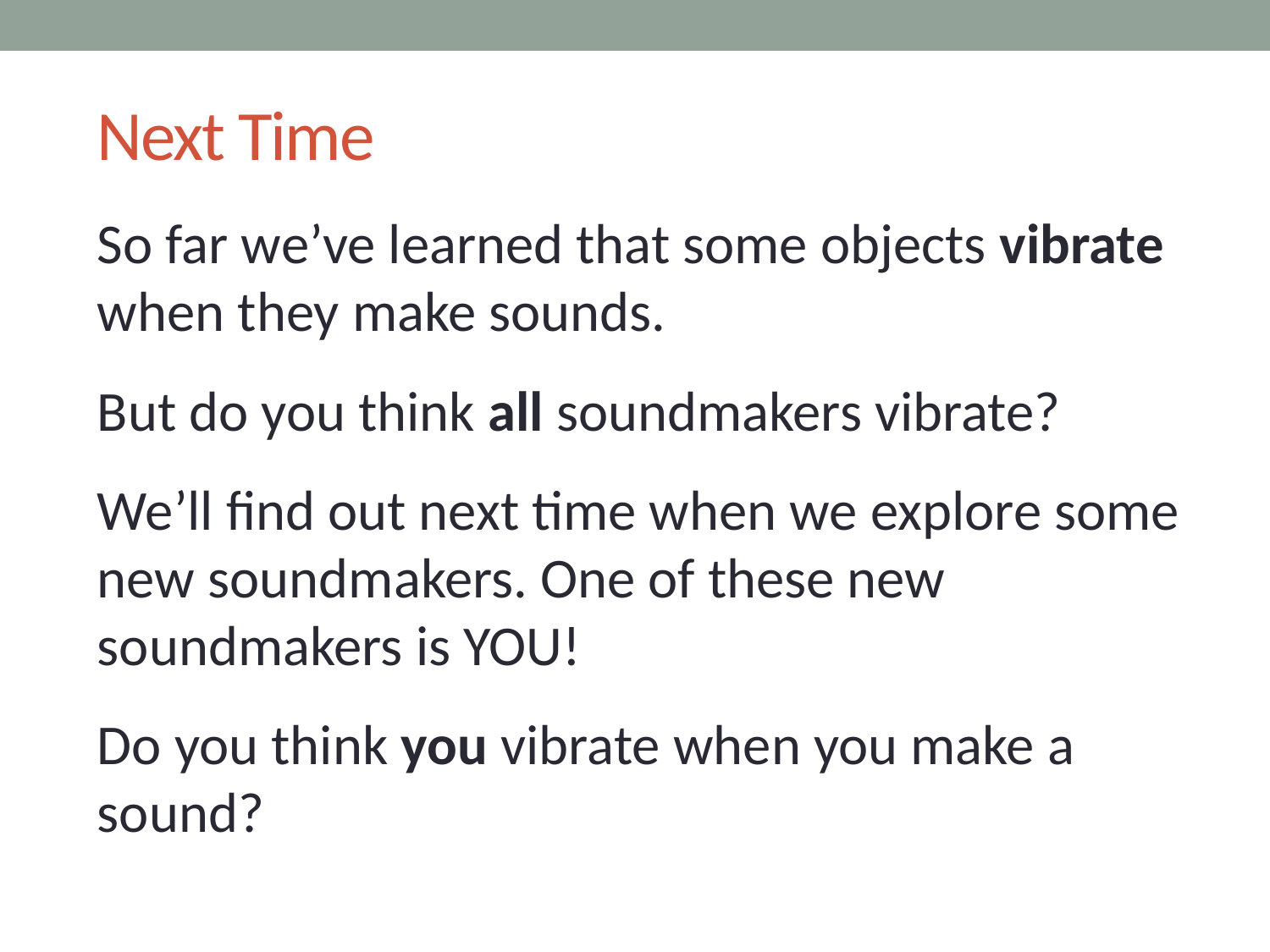

# Next Time
So far we’ve learned that some objects vibrate when they make sounds.
But do you think all soundmakers vibrate?
We’ll find out next time when we explore some new soundmakers. One of these new soundmakers is YOU!
Do you think you vibrate when you make a sound?